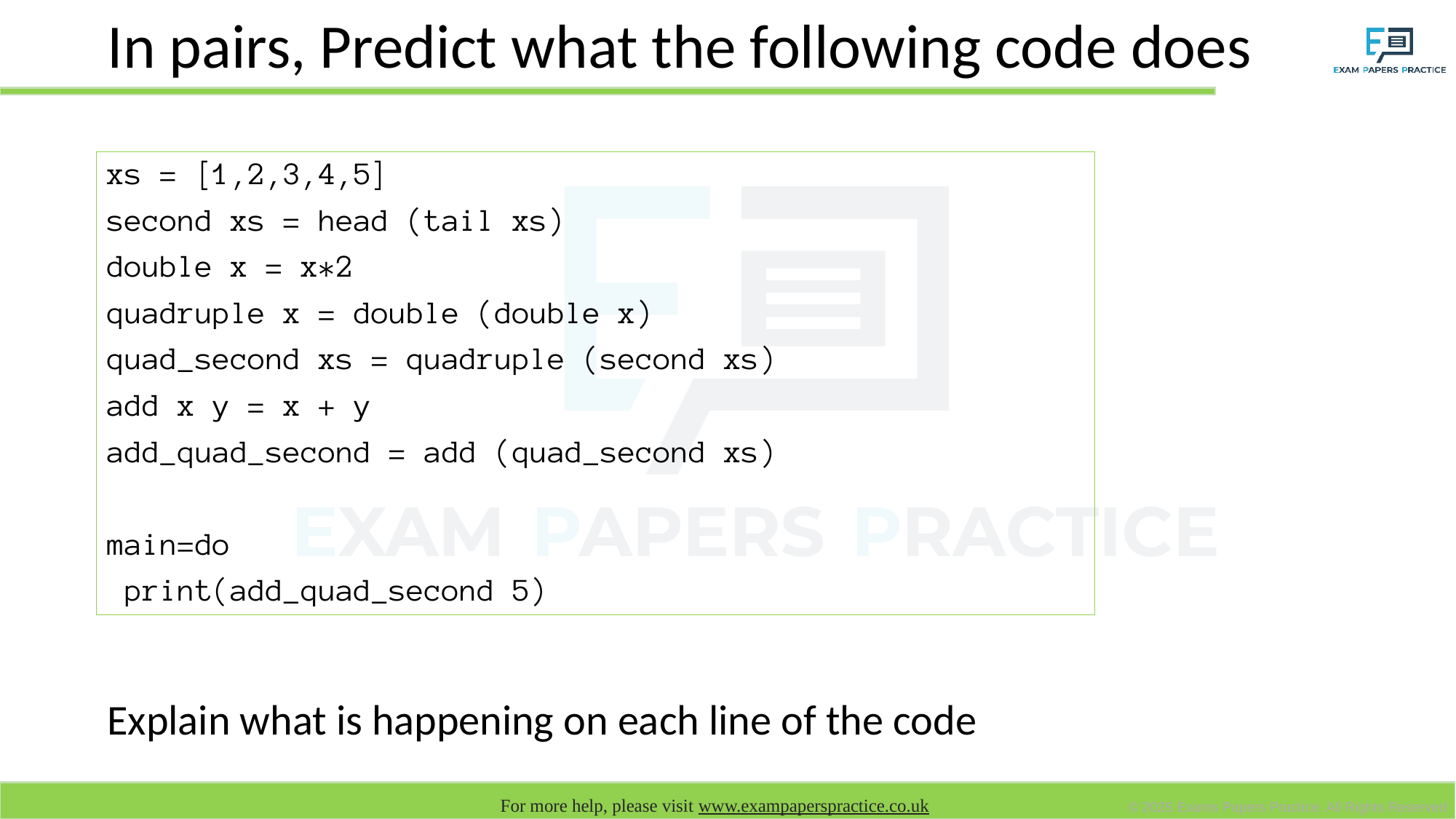

# In pairs, Predict what the following code does
xs = [1,2,3,4,5]
second xs = head (tail xs)
double x = x*2
quadruple x = double (double x)
quad_second xs = quadruple (second xs)
add x y = x + y
add_quad_second = add (quad_second xs)

main=do
 print(add_quad_second 5)
Explain what is happening on each line of the code